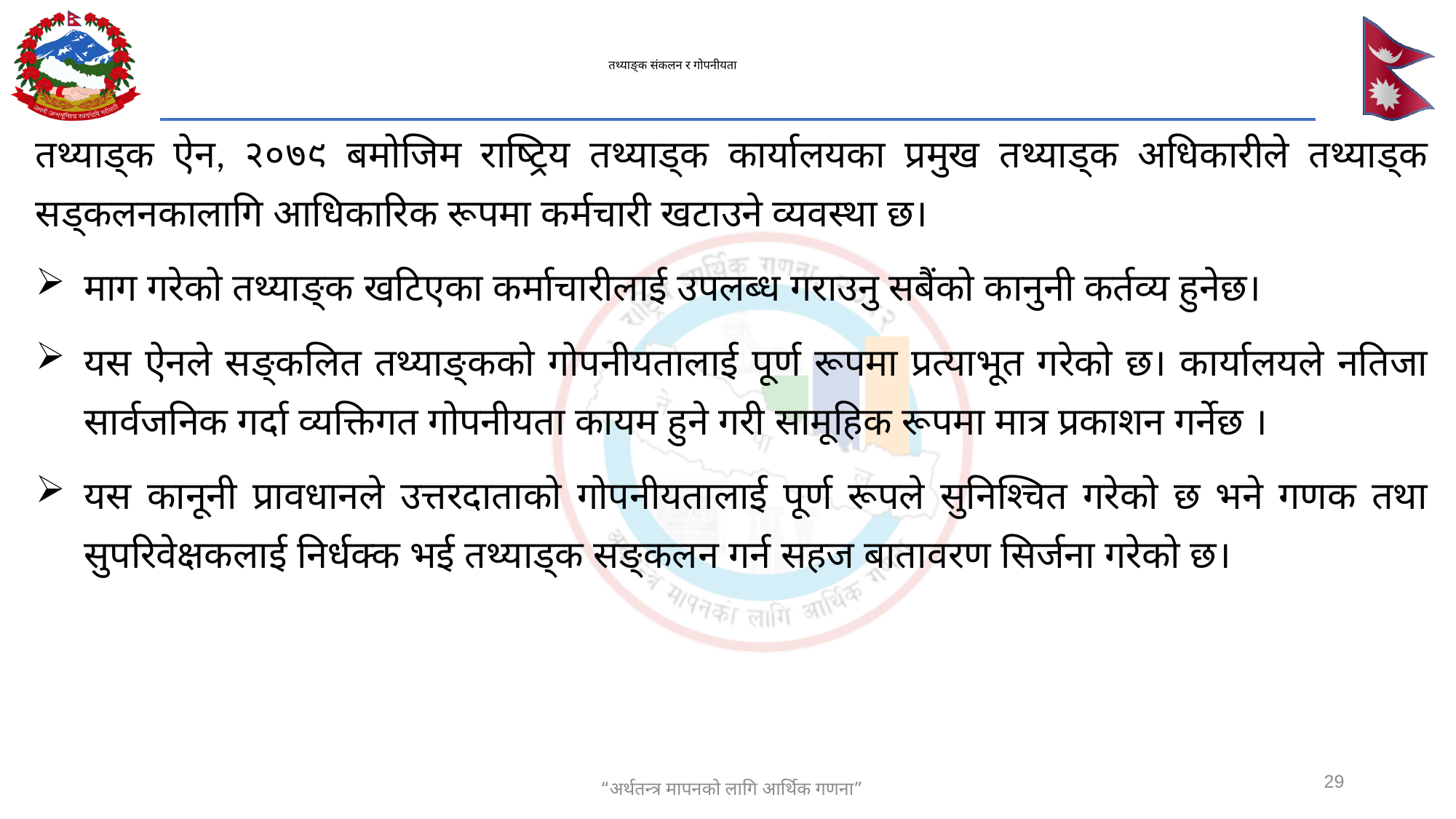

# तथ्याङ्क संकलन र गोपनीयता
तथ्याड्क ऐन, २०७९ बमोजिम राष्ट्रिय तथ्याड्क कार्यालयका प्रमुख तथ्याड्क अधिकारीले तथ्याड्क सड्कलनकालागि आधिकारिक रूपमा कर्मचारी खटाउने व्यवस्था छ।
माग गरेको तथ्याङ्क खटिएका कर्माचारीलाई उपलब्ध गराउनु सबैंको कानुनी कर्तव्य हुनेछ।
यस ऐनले सङ्कलित तथ्याङ्कको गोपनीयतालाई पूर्ण रूपमा प्रत्याभूत गरेको छ। कार्यालयले नतिजा सार्वजनिक गर्दा व्यक्तिगत गोपनीयता कायम हुने गरी सामूहिक रूपमा मात्र प्रकाशन गर्नेछ ।
यस कानूनी प्रावधानले उत्तरदाताको गोपनीयतालाई पूर्ण रूपले सुनिश्चित गरेको छ भने गणक तथा सुपरिवेक्षकलाई निर्धक्क भई तथ्याड्क सङ्कलन गर्न सहज बातावरण सिर्जना गरेको छ।

29
“अर्थतन्त्र मापनको लागि आर्थिक गणना”